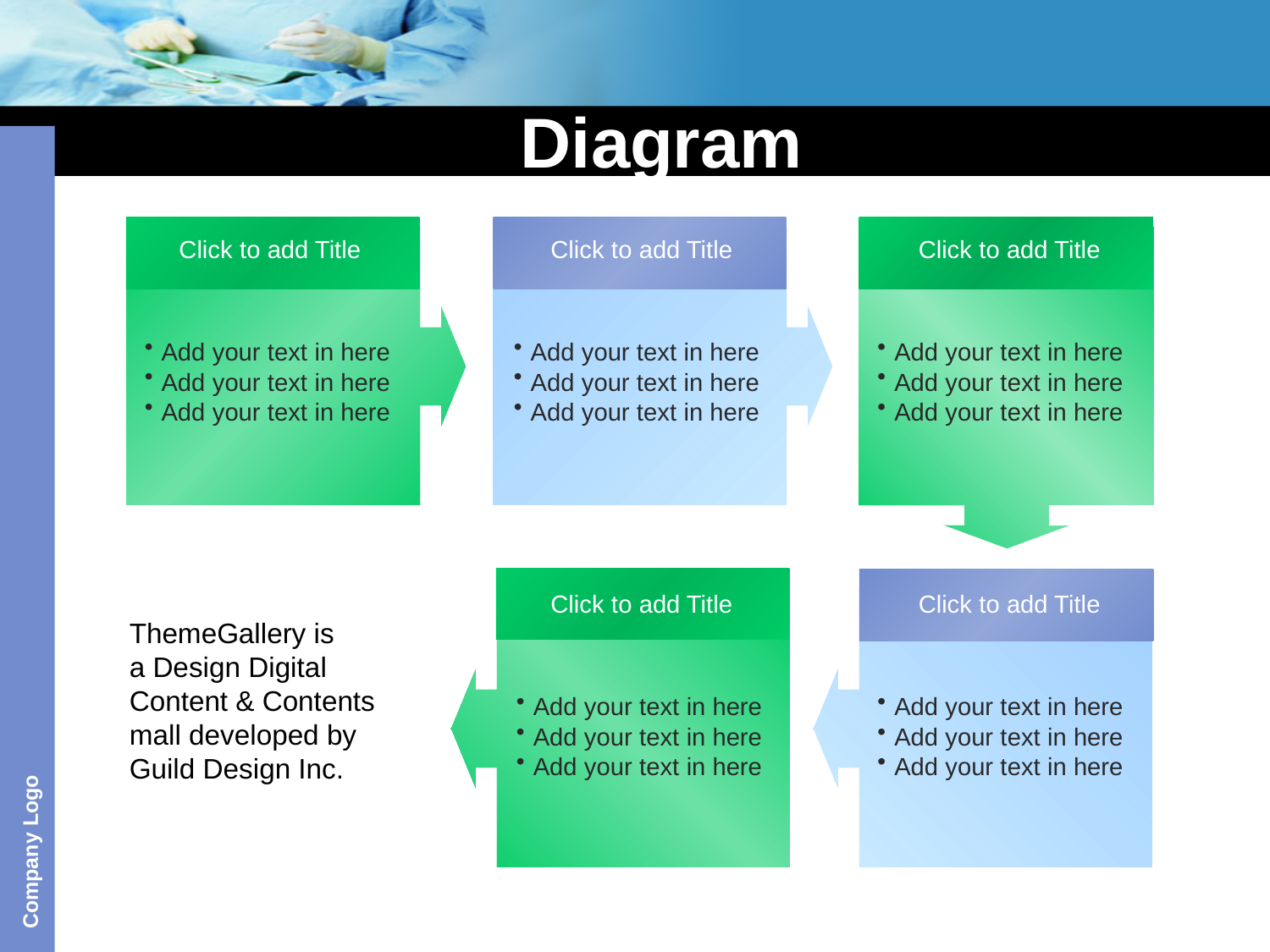

# Diagram

Click to add Title
Click to add Title
Click to add Title

Add your text in here
Add your text in here
Add your text in here
Add your text in here
Add your text in here
Add your text in here
Add your text in here
Add your text in here
Add your text in here

Click to add Title
Click to add Title

ThemeGallery is
a Design Digital Content & Contents mall developed by Guild Design Inc.
Add your text in here
Add your text in here
Add your text in here
Add your text in here
Add your text in here
Add your text in here